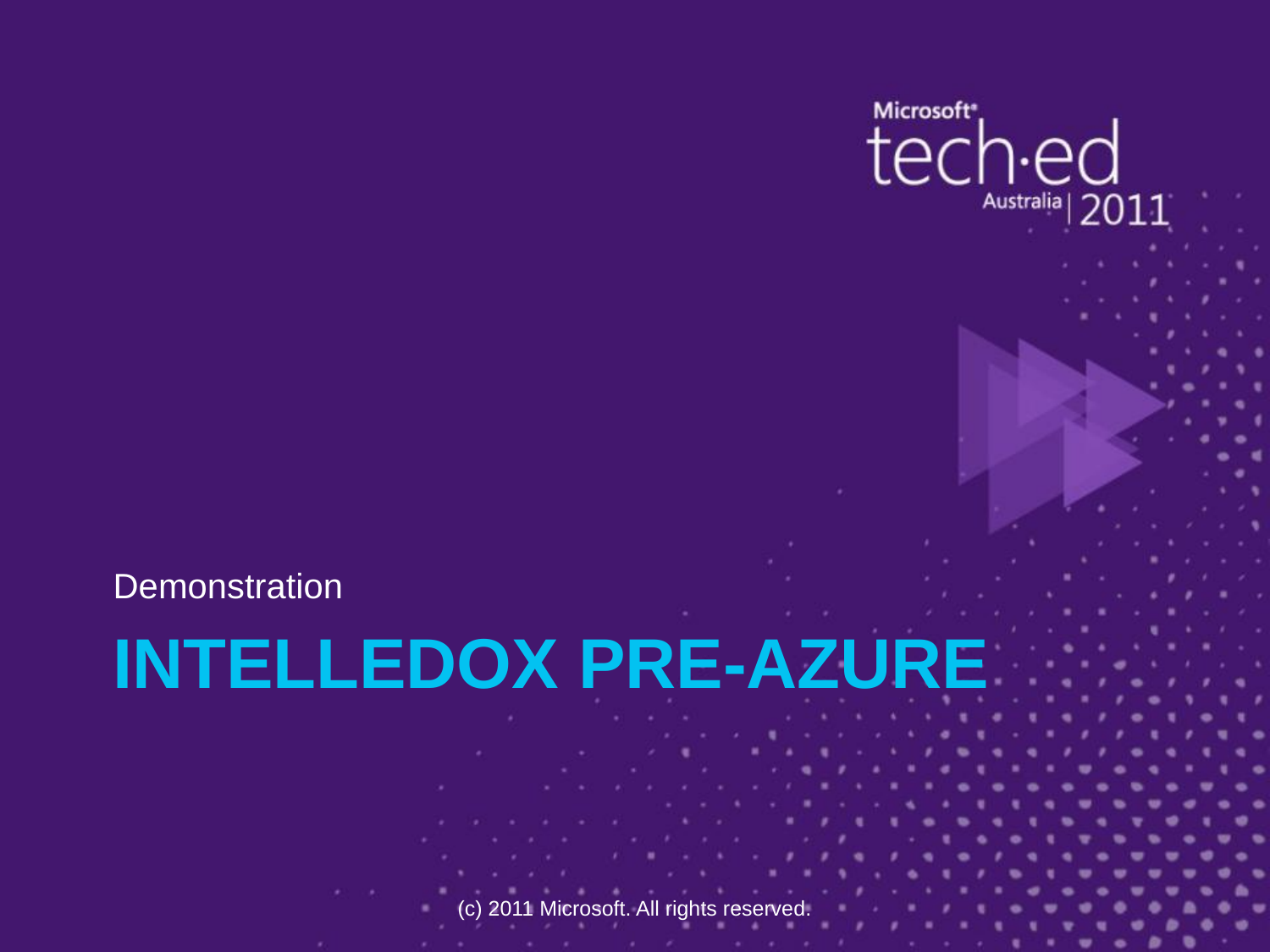

Demonstration
# INTELLEDOX pre-Azure
(c) 2011 Microsoft. All rights reserved.